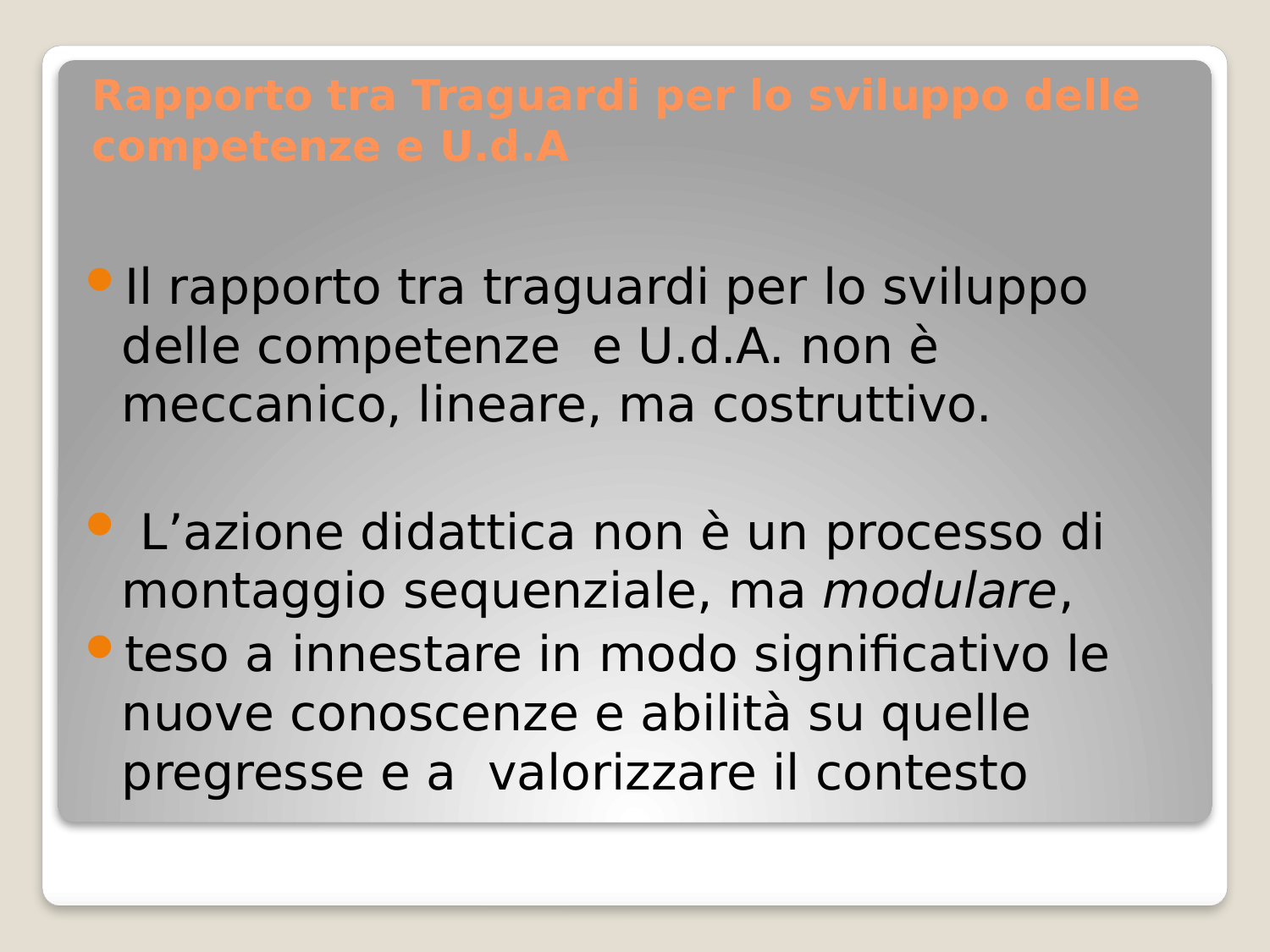

# Rapporto tra Traguardi per lo sviluppo delle competenze e U.d.A

Il rapporto tra traguardi per lo sviluppo delle competenze  e U.d.A. non è meccanico, lineare, ma costruttivo.

 L’azione didattica non è un processo di montaggio sequenziale, ma modulare,
teso a innestare in modo significativo le nuove conoscenze e abilità su quelle pregresse e a  valorizzare il contesto